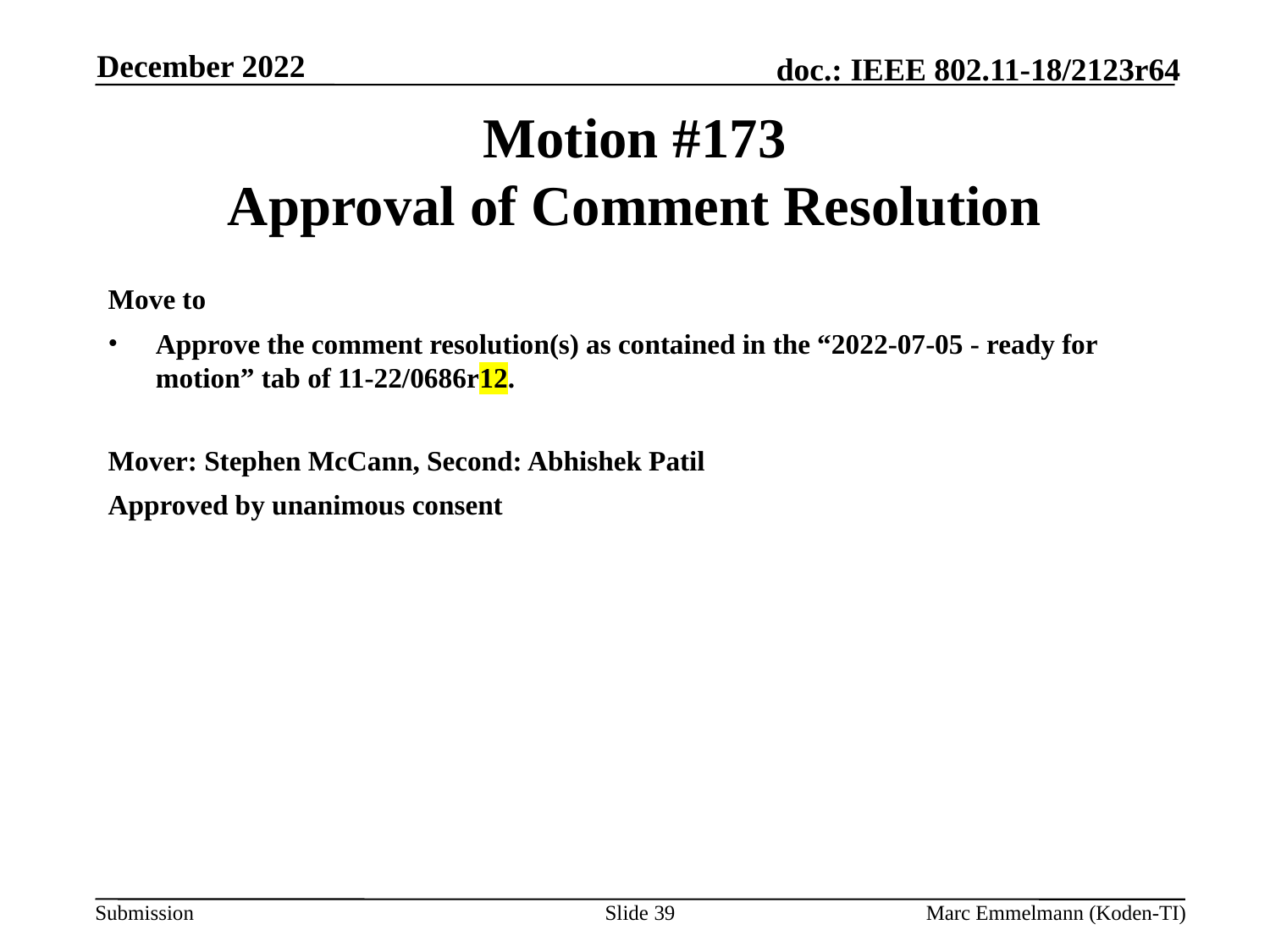

December 2022
# Motion #173 Approval of Comment Resolution
Move to
Approve the comment resolution(s) as contained in the “2022-07-05 - ready for motion” tab of 11-22/0686r12.

Mover: Stephen McCann, Second: Abhishek Patil
Approved by unanimous consent

Slide 39
Marc Emmelmann (Koden-TI)